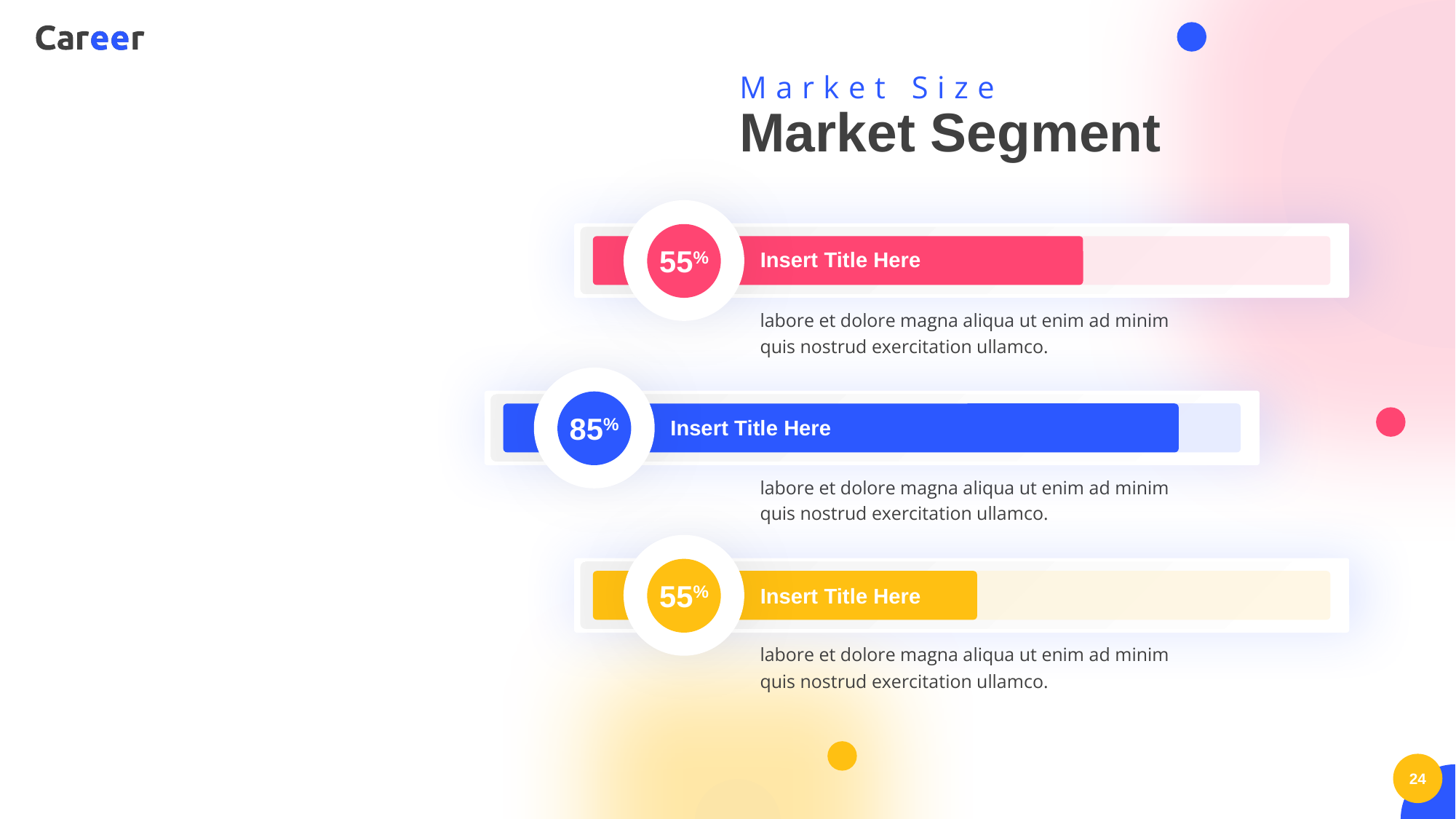

Market Size
Market Segment

55%
Insert Title Here
Insert Title Here
labore et dolore magna aliqua ut enim ad minim quis nostrud exercitation ullamco.

85%
Insert Title Here

Insert Title Here
labore et dolore magna aliqua ut enim ad minim quis nostrud exercitation ullamco.

55%
Insert Title Here
labore et dolore magna aliqua ut enim ad minim quis nostrud exercitation ullamco.